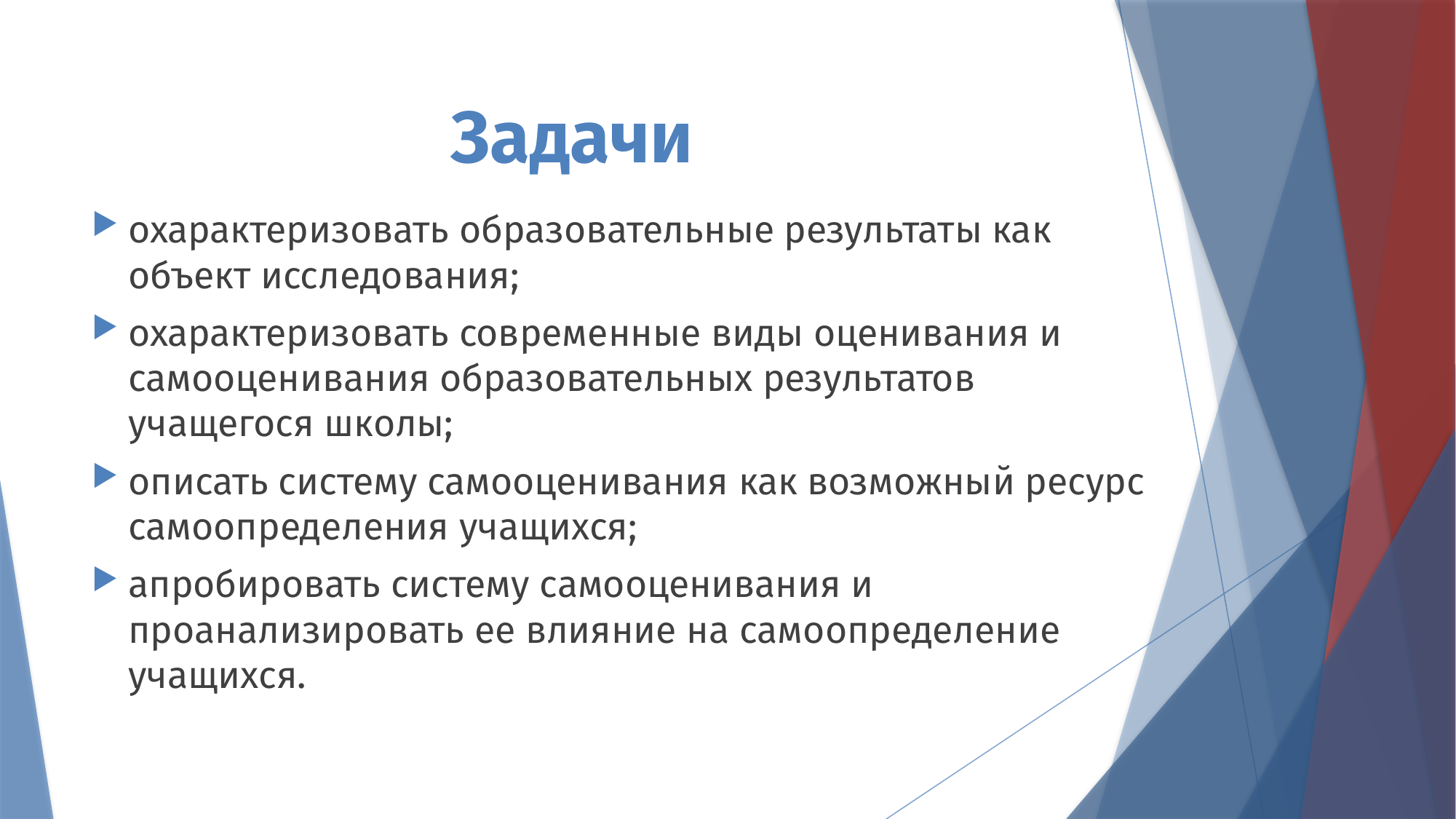

# Задачи
охарактеризовать образовательные результаты как объект исследования;
охарактеризовать современные виды оценивания и самооценивания образовательных результатов учащегося школы;
описать систему самооценивания как возможный ресурс самоопределения учащихся;
апробировать систему самооценивания и проанализировать ее влияние на самоопределение учащихся.